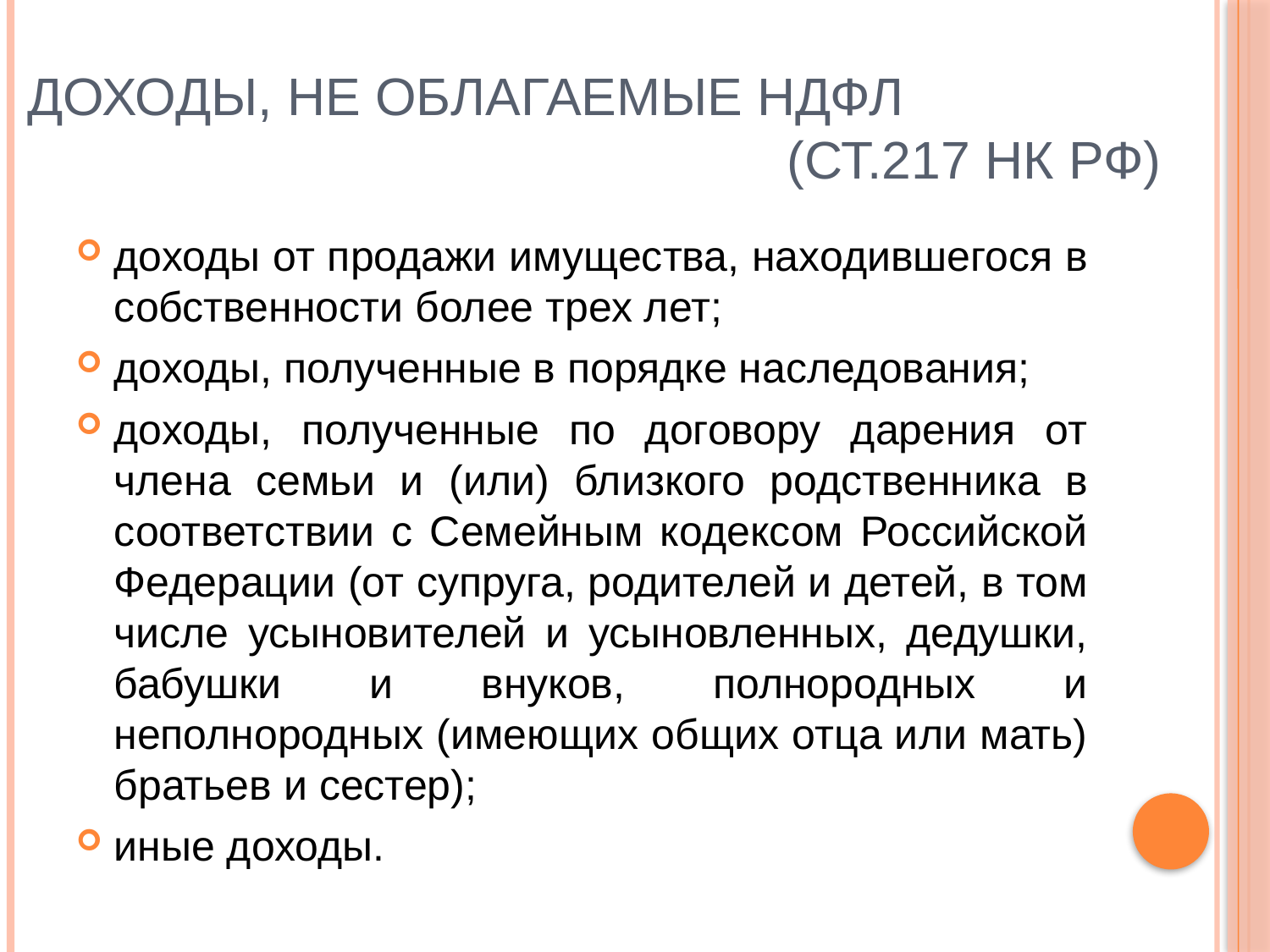

# Доходы, не облагаемые НДФЛ (ст.217 НК РФ)
доходы от продажи имущества, находившегося в собственности более трех лет;
доходы, полученные в порядке наследования;
доходы, полученные по договору дарения от члена семьи и (или) близкого родственника в соответствии с Семейным кодексом Российской Федерации (от супруга, родителей и детей, в том числе усыновителей и усыновленных, дедушки, бабушки и внуков, полнородных и неполнородных (имеющих общих отца или мать) братьев и сестер);
иные доходы.